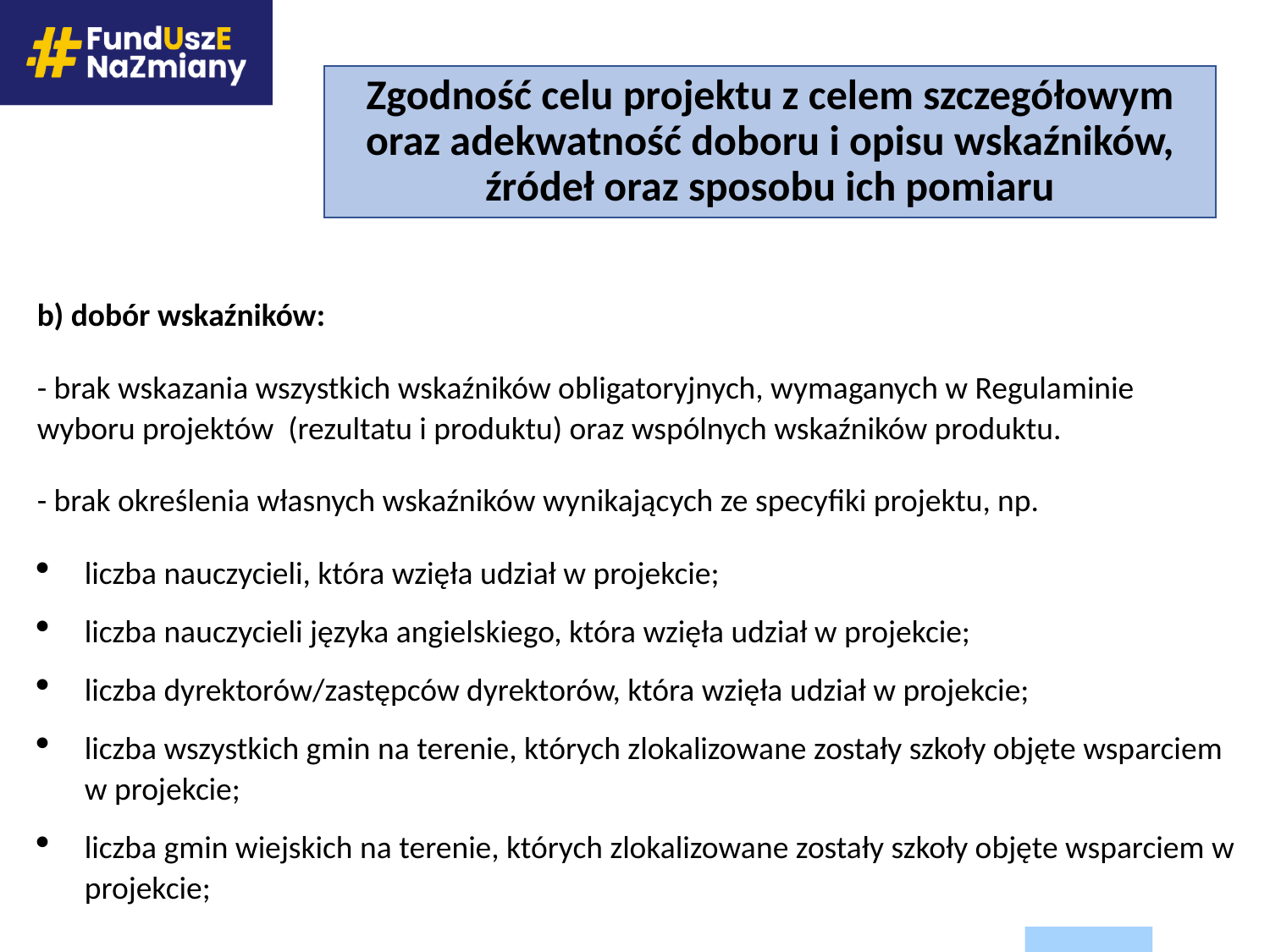

# Zgodność celu projektu z celem szczegółowym oraz adekwatność doboru i opisu wskaźników, źródeł oraz sposobu ich pomiaru
b) dobór wskaźników:
- brak wskazania wszystkich wskaźników obligatoryjnych, wymaganych w Regulaminie wyboru projektów  (rezultatu i produktu) oraz wspólnych wskaźników produktu.
- brak określenia własnych wskaźników wynikających ze specyfiki projektu, np.
liczba nauczycieli, która wzięła udział w projekcie;
liczba nauczycieli języka angielskiego, która wzięła udział w projekcie;
liczba dyrektorów/zastępców dyrektorów, która wzięła udział w projekcie;
liczba wszystkich gmin na terenie, których zlokalizowane zostały szkoły objęte wsparciem w projekcie;
liczba gmin wiejskich na terenie, których zlokalizowane zostały szkoły objęte wsparciem w projekcie;